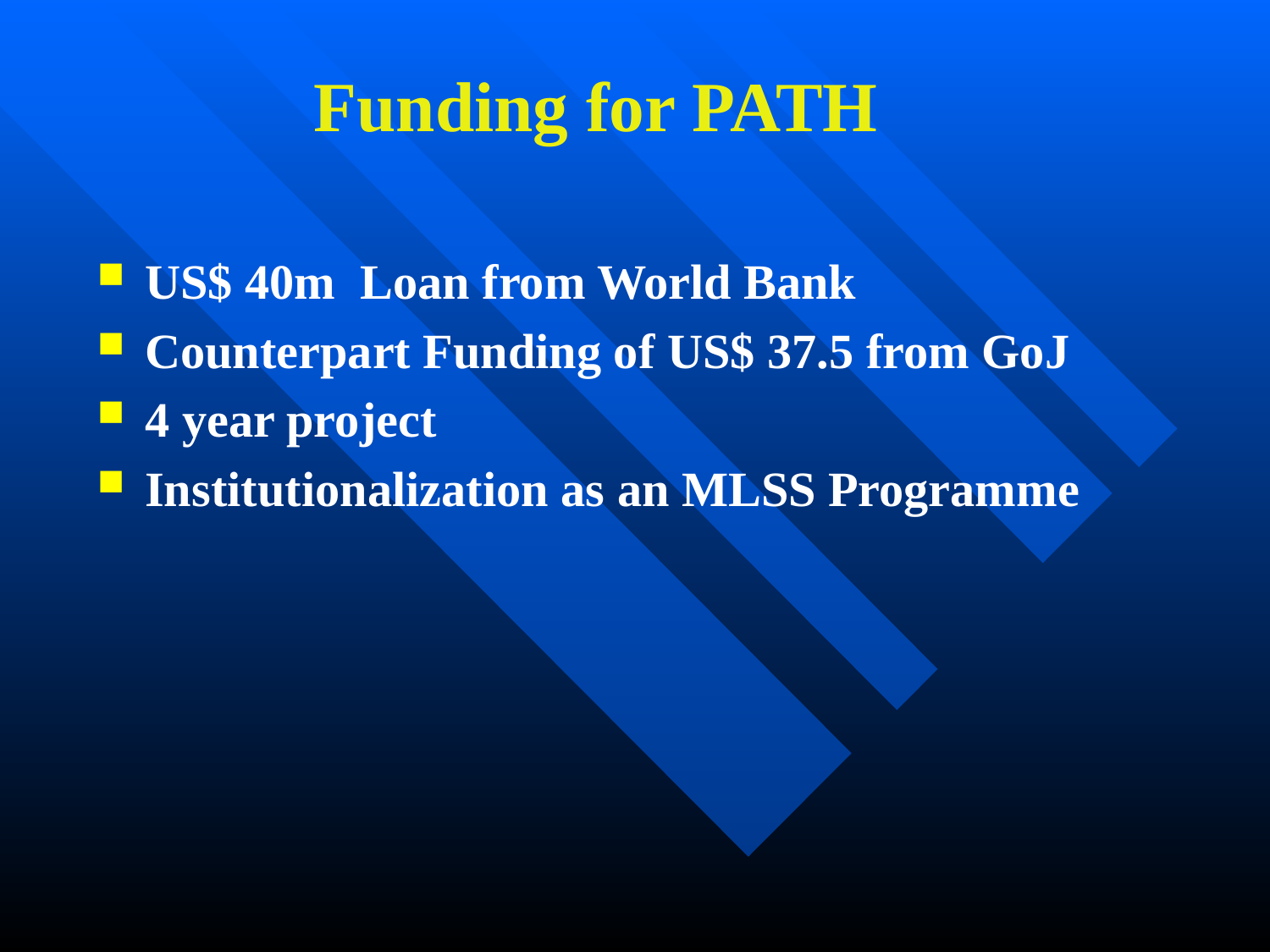

# Funding for PATH
US$ 40m  Loan from World Bank
Counterpart Funding of US$ 37.5 from GoJ
4 year project
Institutionalization as an MLSS Programme